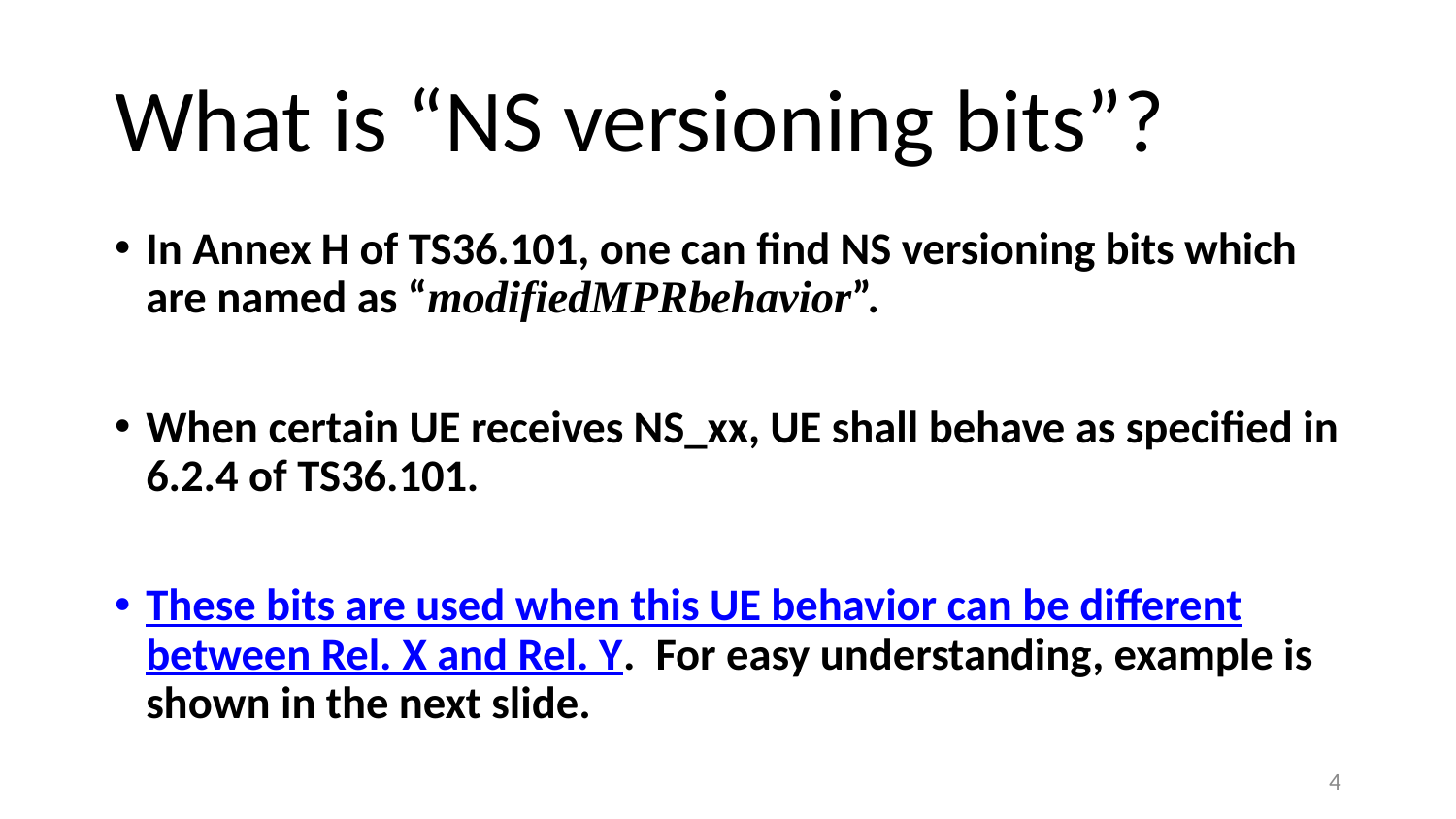

# What is “NS versioning bits”?
In Annex H of TS36.101, one can find NS versioning bits which are named as “modifiedMPRbehavior”.

When certain UE receives NS_xx, UE shall behave as specified in 6.2.4 of TS36.101.

These bits are used when this UE behavior can be different between Rel. X and Rel. Y.  For easy understanding, example is shown in the next slide.
4